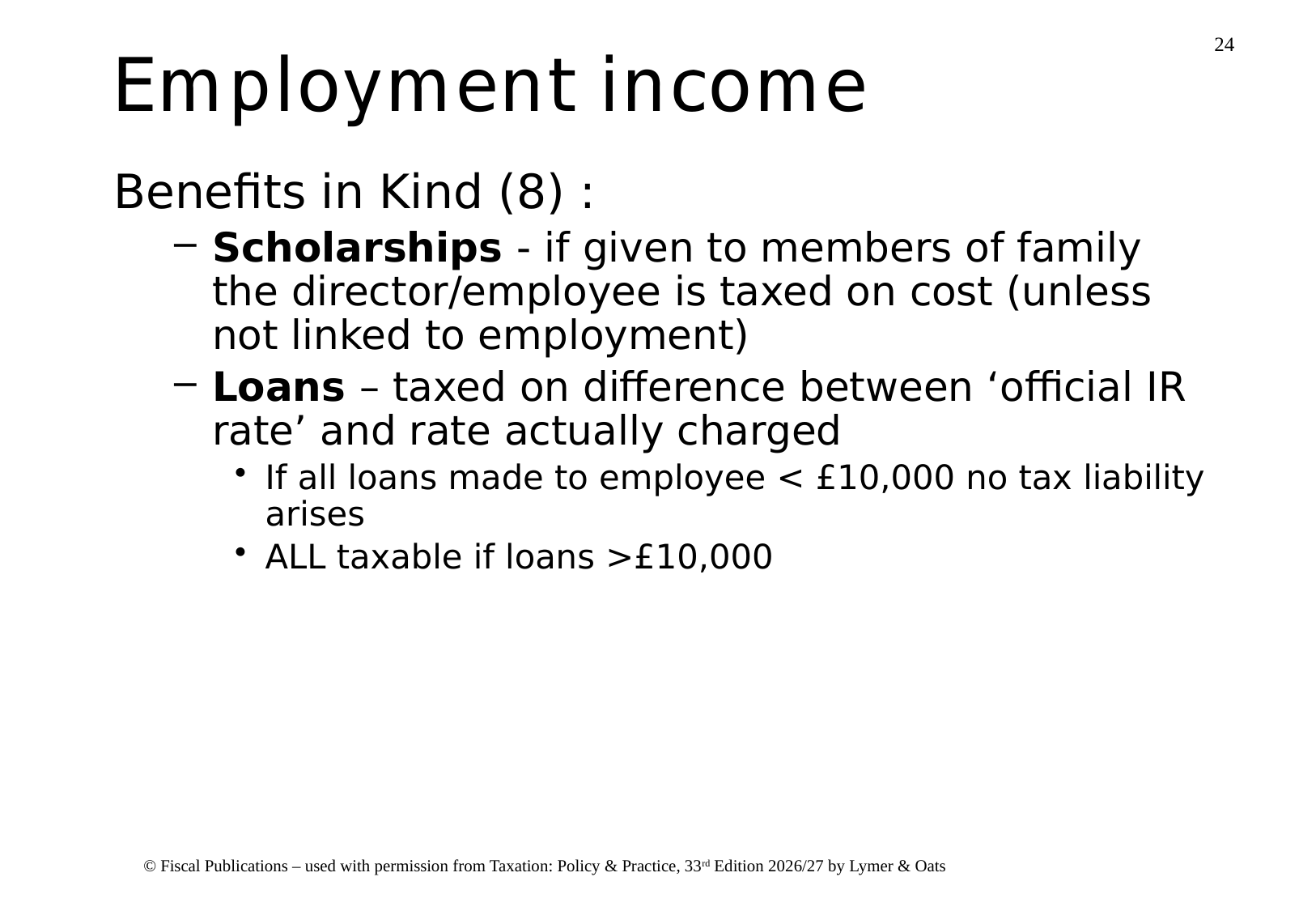

# Employment income
Benefits in Kind (8) :
Scholarships - if given to members of family the director/employee is taxed on cost (unless not linked to employment)
Loans – taxed on difference between ‘official IR rate’ and rate actually charged
If all loans made to employee < £10,000 no tax liability arises
ALL taxable if loans >£10,000